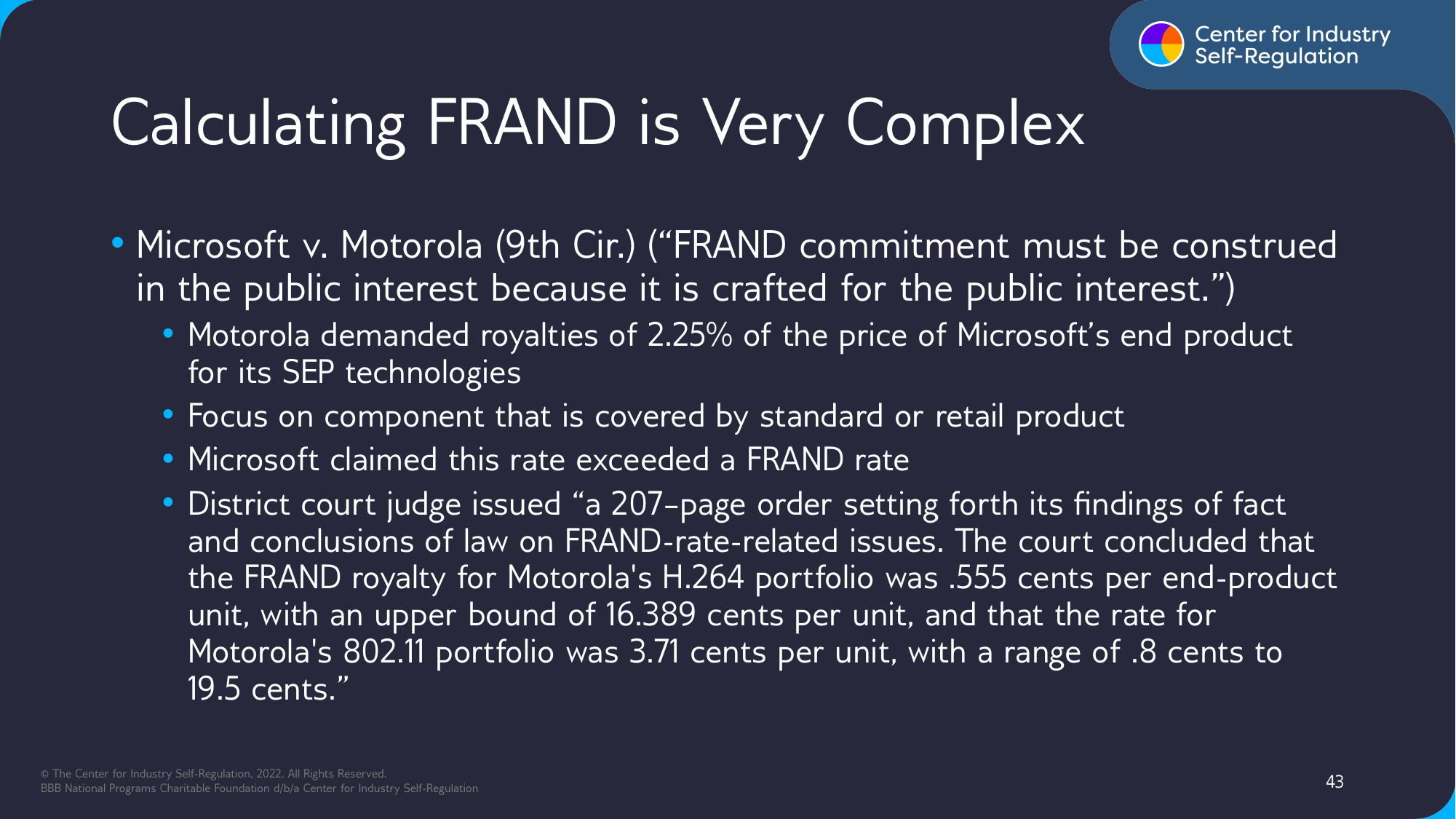

# Calculating FRAND is Very Complex
Microsoft v. Motorola (9th Cir.) (“FRAND commitment must be construed in the public interest because it is crafted for the public interest.”)​
Motorola demanded royalties of 2.25% of the price of Microsoft’s end product for its SEP technologies​
Focus on component that is covered by standard or retail product​
Microsoft claimed this rate exceeded a FRAND rate​
District court judge issued “a 207–page order setting forth its findings of fact and conclusions of law on FRAND-rate-related issues. The court concluded that the FRAND royalty for Motorola's H.264 portfolio was .555 cents per end-product unit, with an upper bound of 16.389 cents per unit, and that the rate for Motorola's 802.11 portfolio was 3.71 cents per unit, with a range of .8 cents to 19.5 cents.”​
43